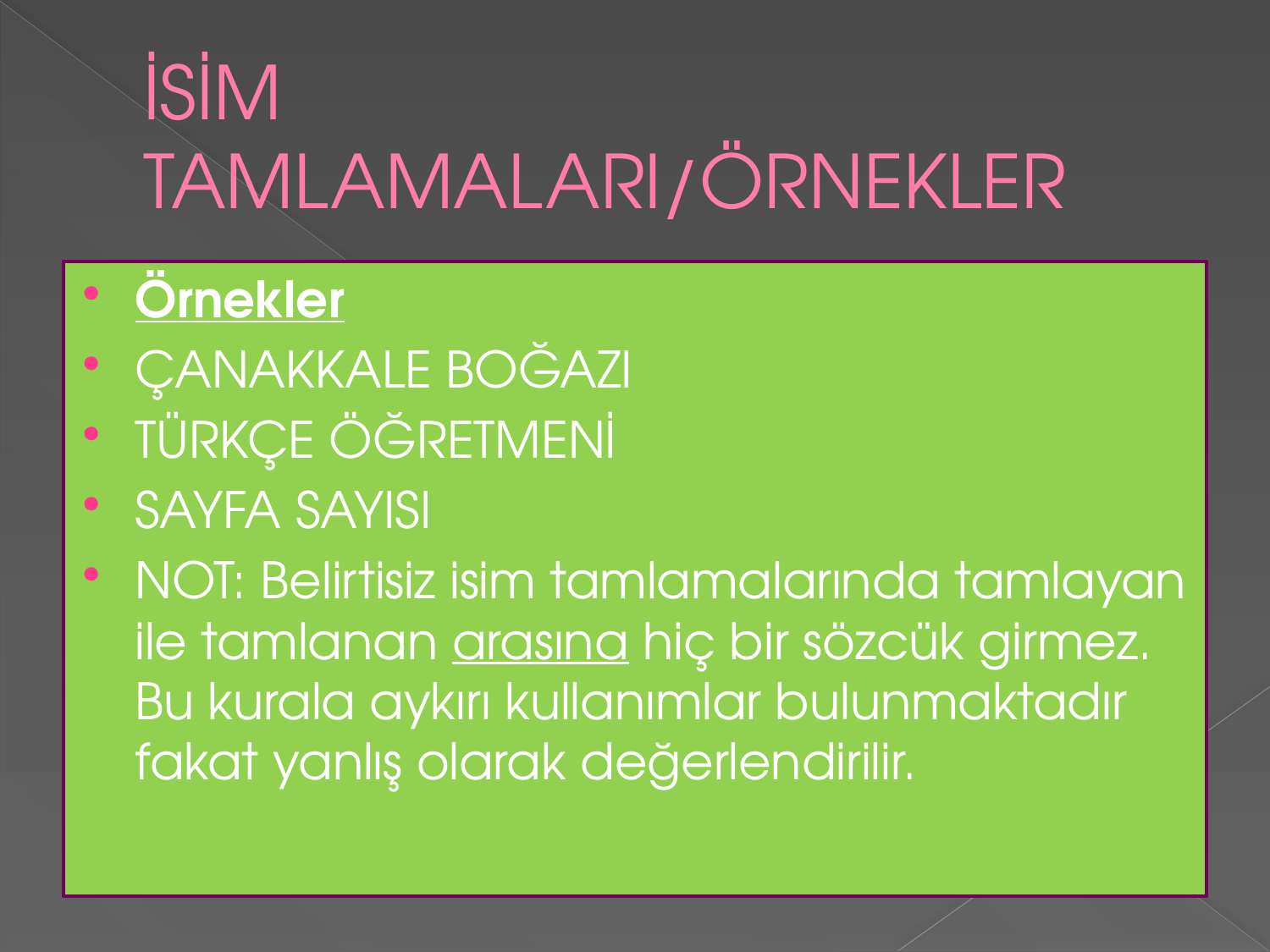

# İSİM TAMLAMALARI/ÖRNEKLER
Örnekler
ÇANAKKALE BOĞAZI
TÜRKÇE ÖĞRETMENİ
SAYFA SAYISI
NOT: Belirtisiz isim tamlamalarında tamlayan ile tamlanan arasına hiç bir sözcük girmez. Bu kurala aykırı kullanımlar bulunmaktadır fakat yanlış olarak değerlendirilir.